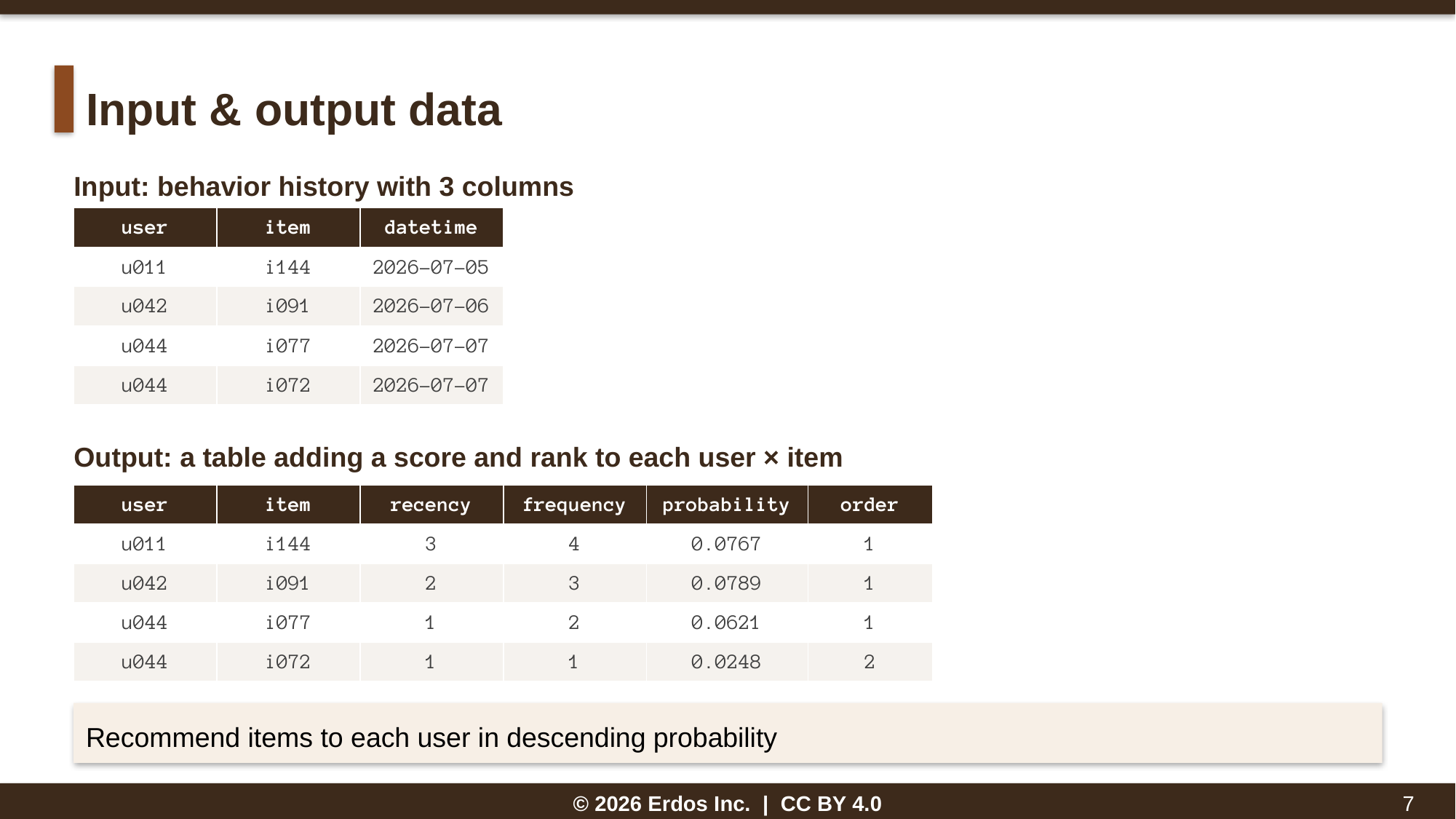

Input & output data
Input: behavior history with 3 columns
| user | item | datetime |
| --- | --- | --- |
| u011 | i144 | 2026-07-05 |
| u042 | i091 | 2026-07-06 |
| u044 | i077 | 2026-07-07 |
| u044 | i072 | 2026-07-07 |
Output: a table adding a score and rank to each user × item
| user | item | recency | frequency | probability | order |
| --- | --- | --- | --- | --- | --- |
| u011 | i144 | 3 | 4 | 0.0767 | 1 |
| u042 | i091 | 2 | 3 | 0.0789 | 1 |
| u044 | i077 | 1 | 2 | 0.0621 | 1 |
| u044 | i072 | 1 | 1 | 0.0248 | 2 |

Recommend items to each user in descending probability

© 2026 Erdos Inc.  |  CC BY 4.0
7